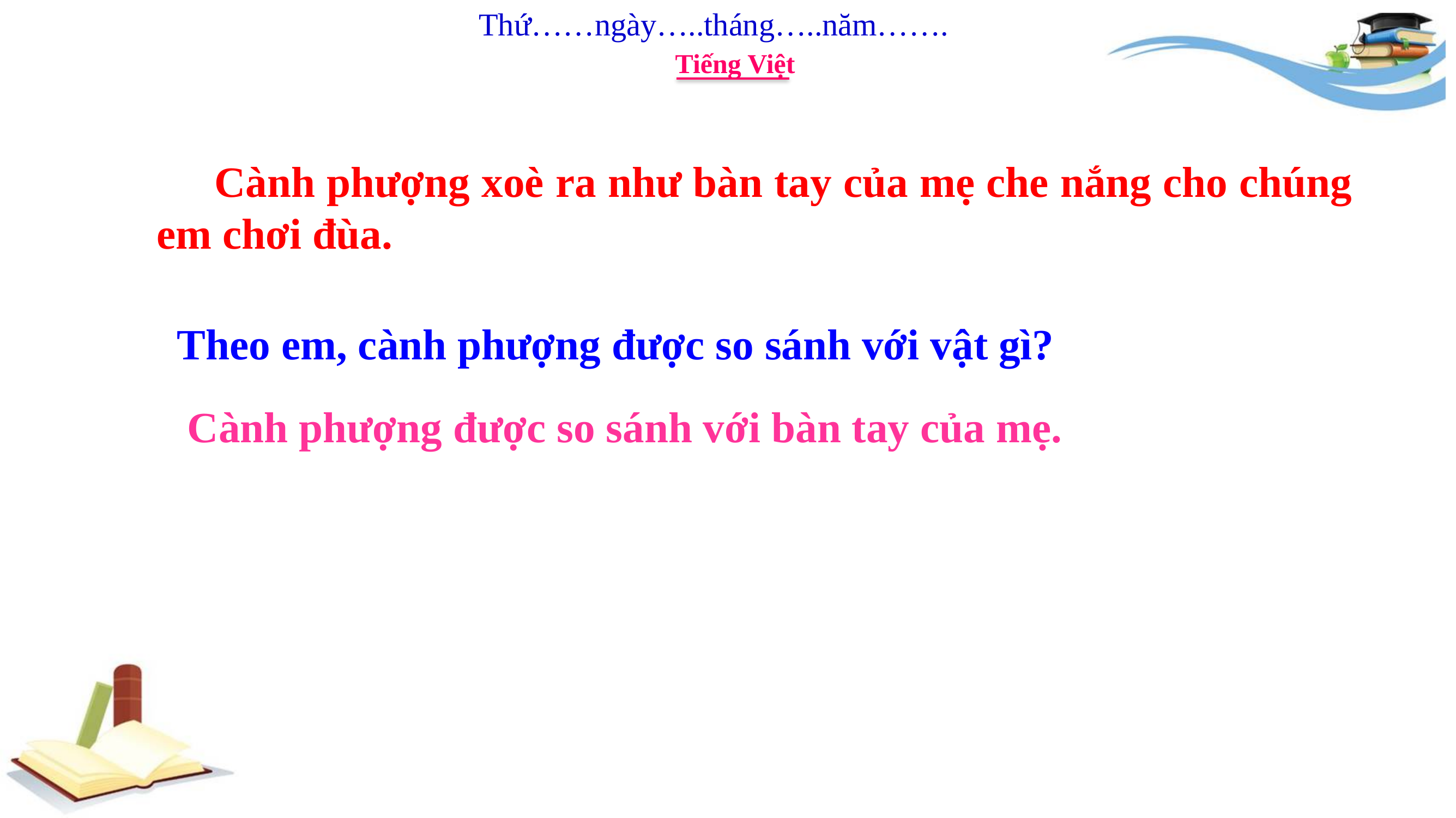

Thứ……ngày…..tháng…..năm…….
Tiếng Việt
     Cành phượng xoè ra như bàn tay của mẹ che nắng cho chúng em chơi đùa.
Theo em, cành phượng được so sánh với vật gì?
Cành phượng được so sánh với bàn tay của mẹ.